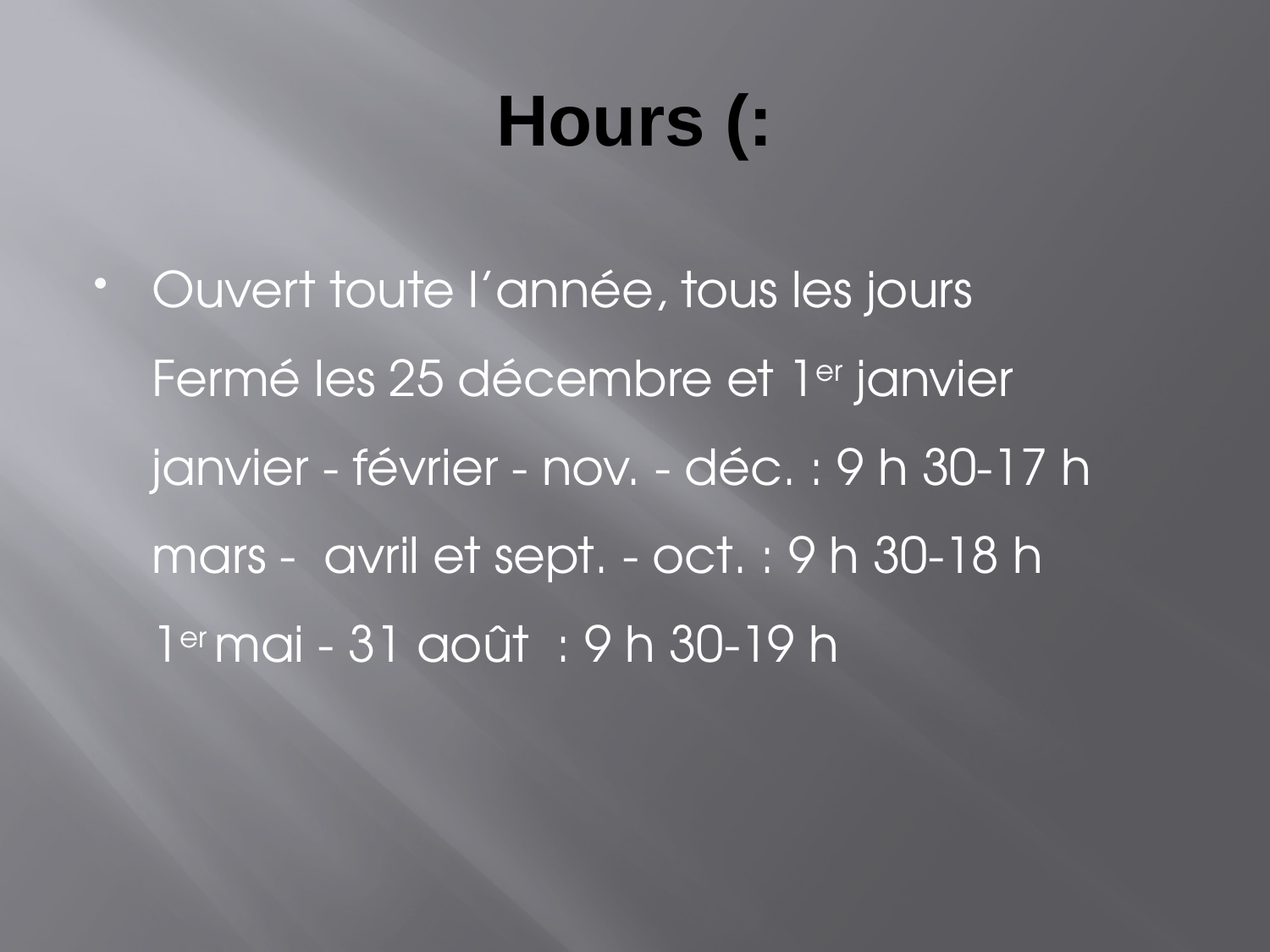

# Hours (:
Ouvert toute l’année, tous les jours
Fermé les 25 décembre et 1er janvier
janvier - février - nov. - déc. : 9 h 30-17 h
mars -  avril et sept. - oct. : 9 h 30-18 h
1er mai - 31 août  : 9 h 30-19 h